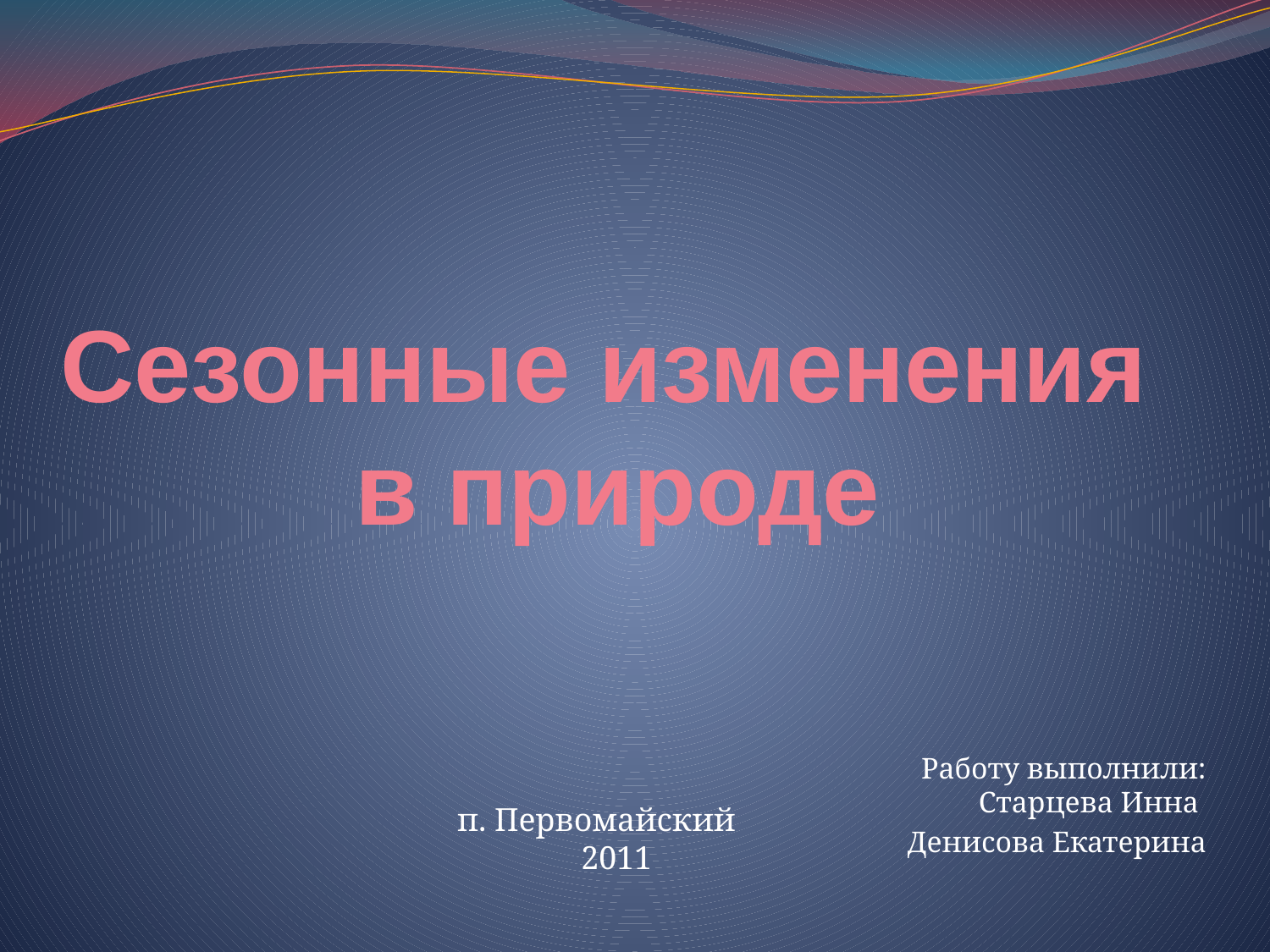

# Сезонные изменения  в природе
Работу выполнили: Старцева Инна
Денисова Екатерина
       п. Первомайский
                      2011